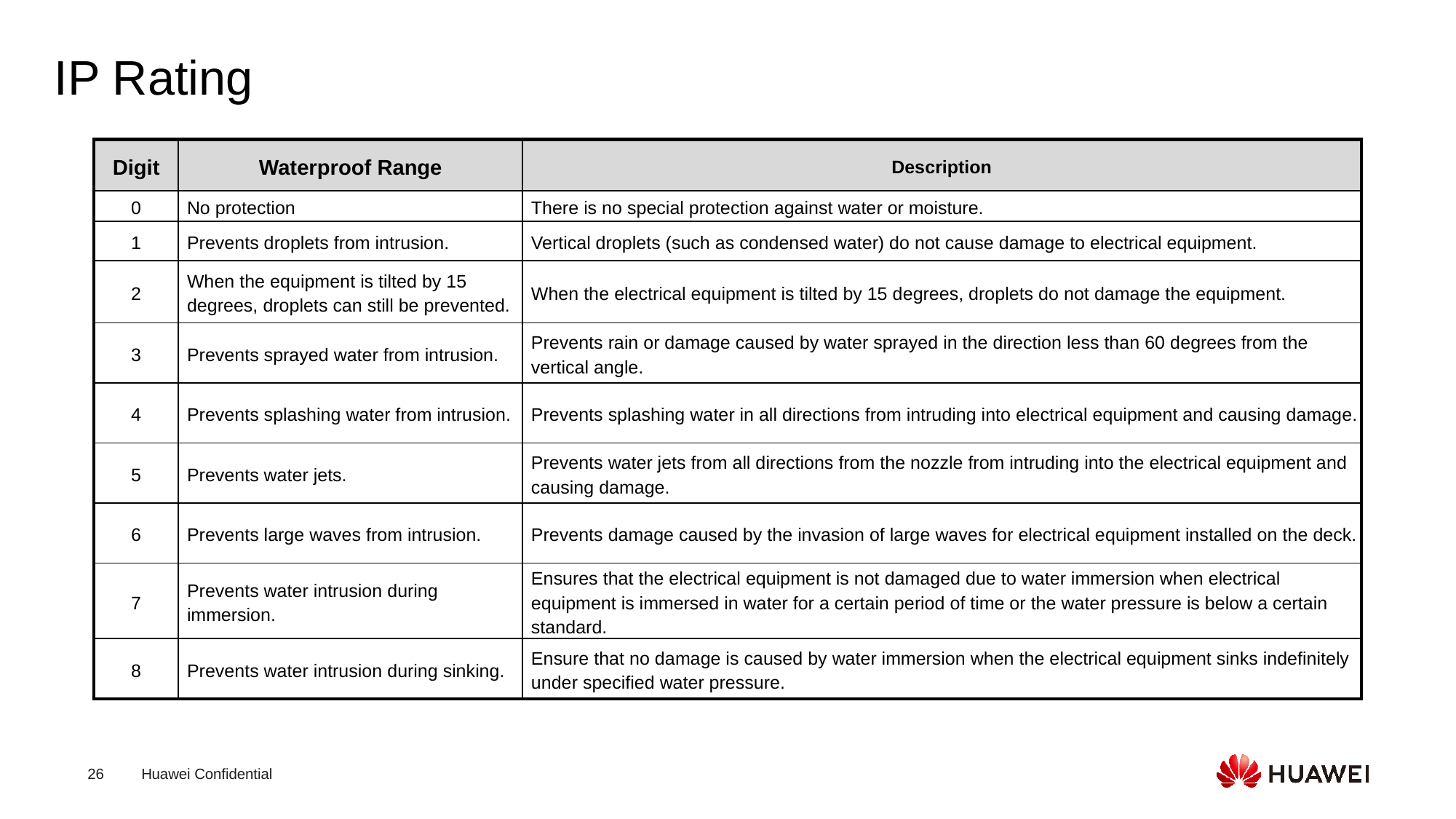

# IP Rating
| Digit | Waterproof Range | Description |
| --- | --- | --- |
| 0 | No protection | There is no special protection against water or moisture. |
| 1 | Prevents droplets from intrusion. | Vertical droplets (such as condensed water) do not cause damage to electrical equipment. |
| 2 | When the equipment is tilted by 15 degrees, droplets can still be prevented. | When the electrical equipment is tilted by 15 degrees, droplets do not damage the equipment. |
| 3 | Prevents sprayed water from intrusion. | Prevents rain or damage caused by water sprayed in the direction less than 60 degrees from the vertical angle. |
| 4 | Prevents splashing water from intrusion. | Prevents splashing water in all directions from intruding into electrical equipment and causing damage. |
| 5 | Prevents water jets. | Prevents water jets from all directions from the nozzle from intruding into the electrical equipment and causing damage. |
| 6 | Prevents large waves from intrusion. | Prevents damage caused by the invasion of large waves for electrical equipment installed on the deck. |
| 7 | Prevents water intrusion during immersion. | Ensures that the electrical equipment is not damaged due to water immersion when electrical equipment is immersed in water for a certain period of time or the water pressure is below a certain standard. |
| 8 | Prevents water intrusion during sinking. | Ensure that no damage is caused by water immersion when the electrical equipment sinks indefinitely under specified water pressure. |